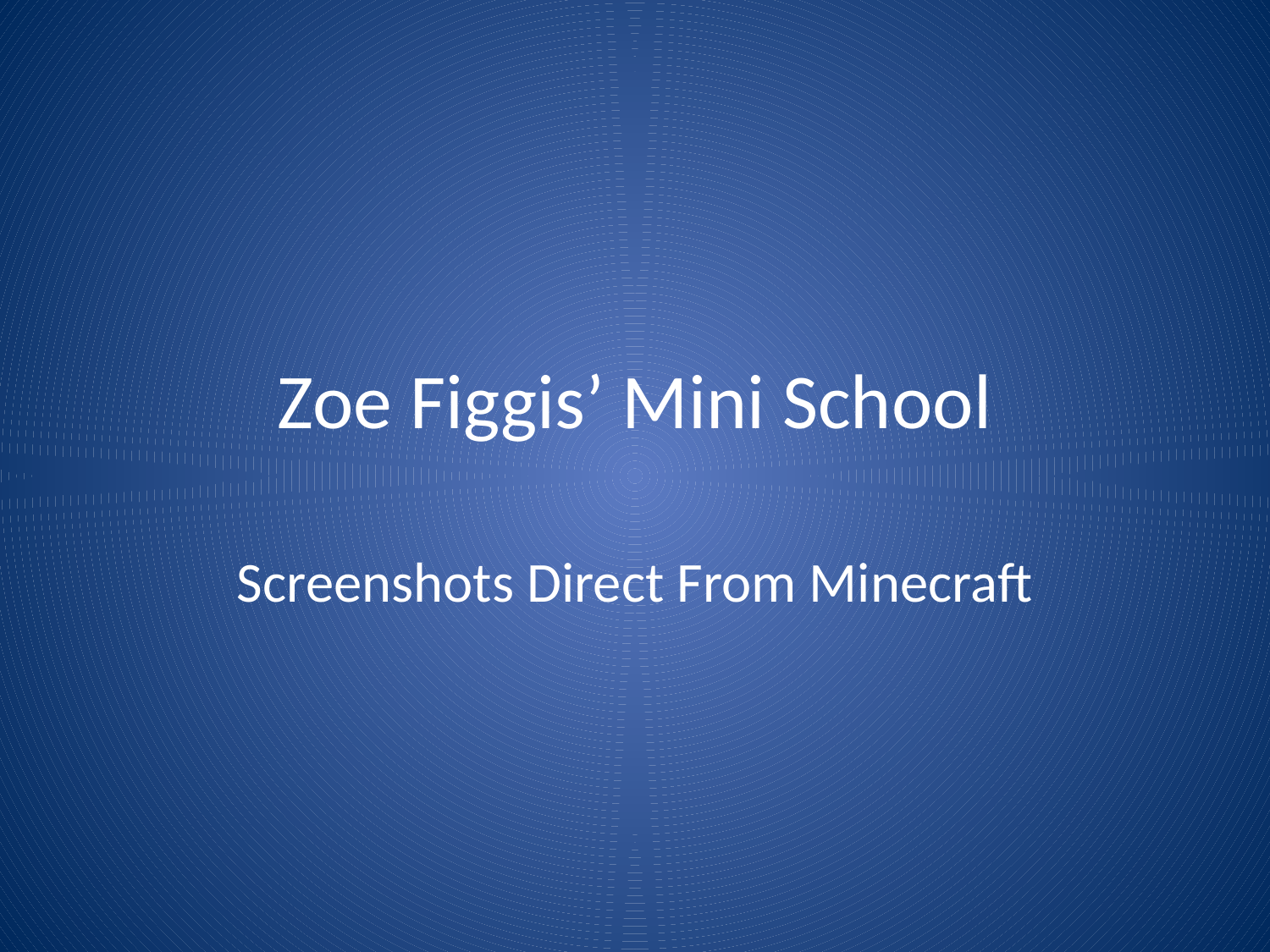

# Zoe Figgis’ Mini School
Screenshots Direct From Minecraft